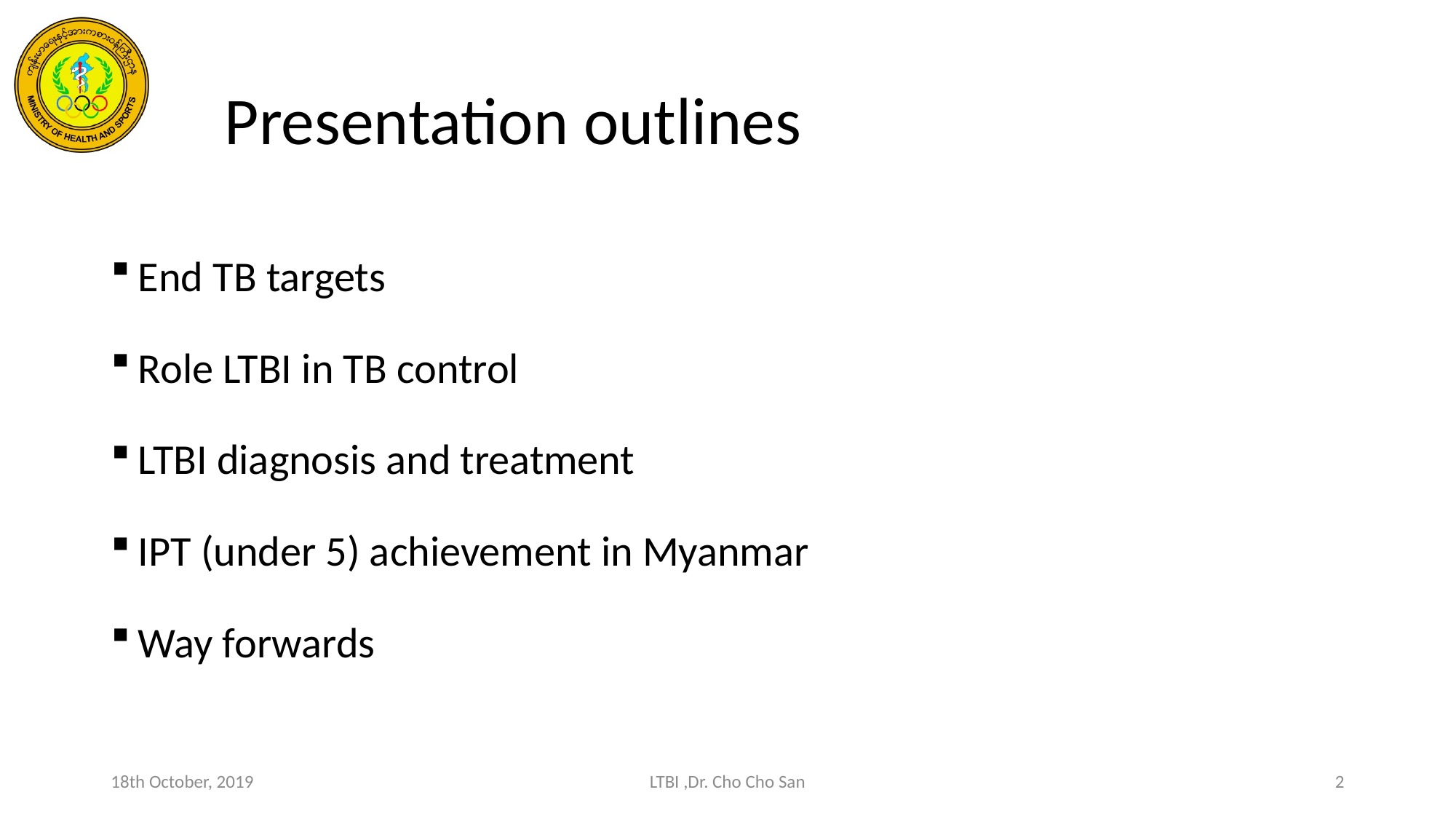

# Presentation outlines
End TB targets
Role LTBI in TB control
LTBI diagnosis and treatment
IPT (under 5) achievement in Myanmar
Way forwards

18th October, 2019
LTBI ,Dr. Cho Cho San
2